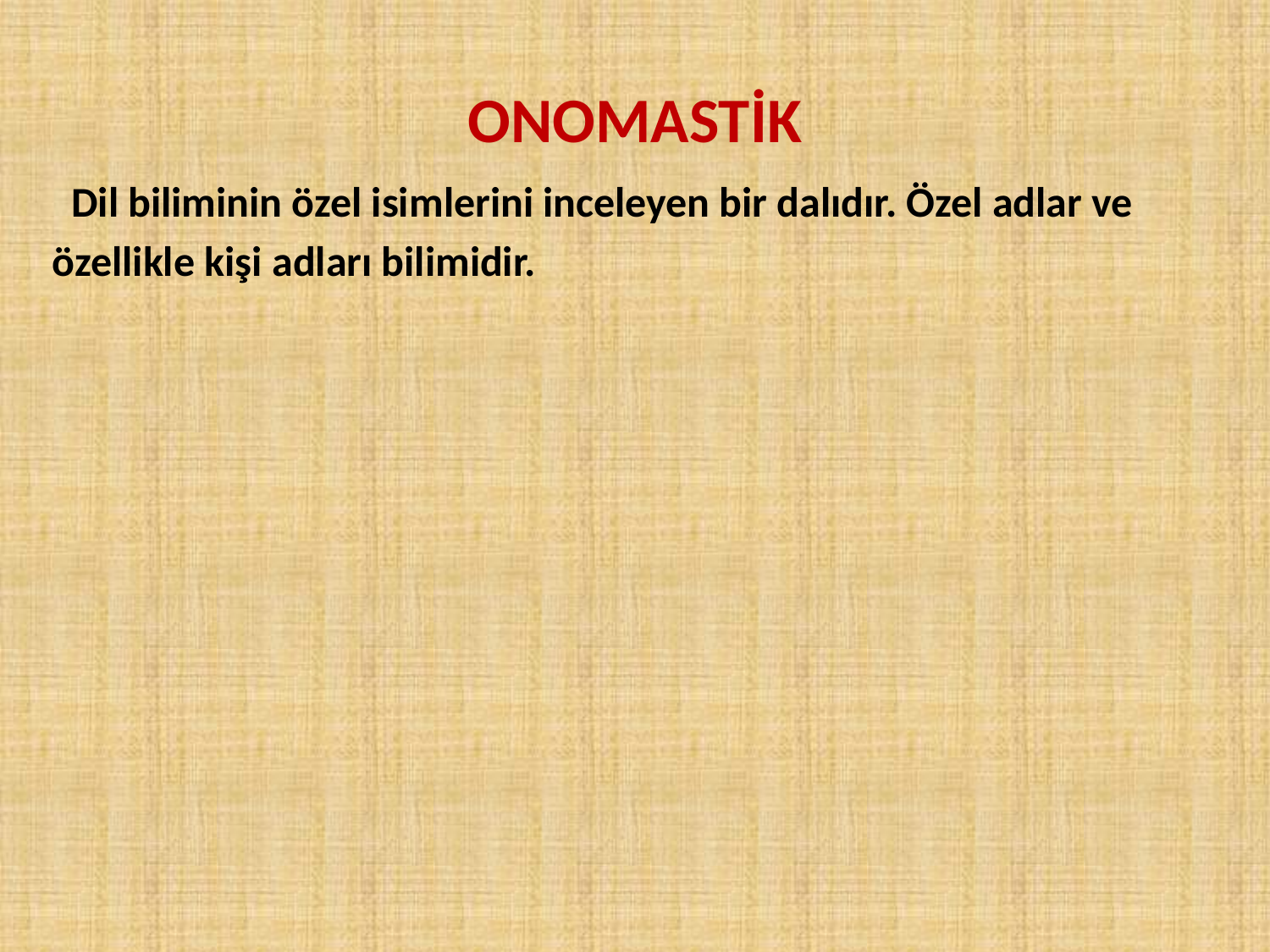

# ONOMASTİK
  Dil biliminin özel isimlerini inceleyen bir dalıdır. Özel adlar ve
özellikle kişi adları bilimidir.